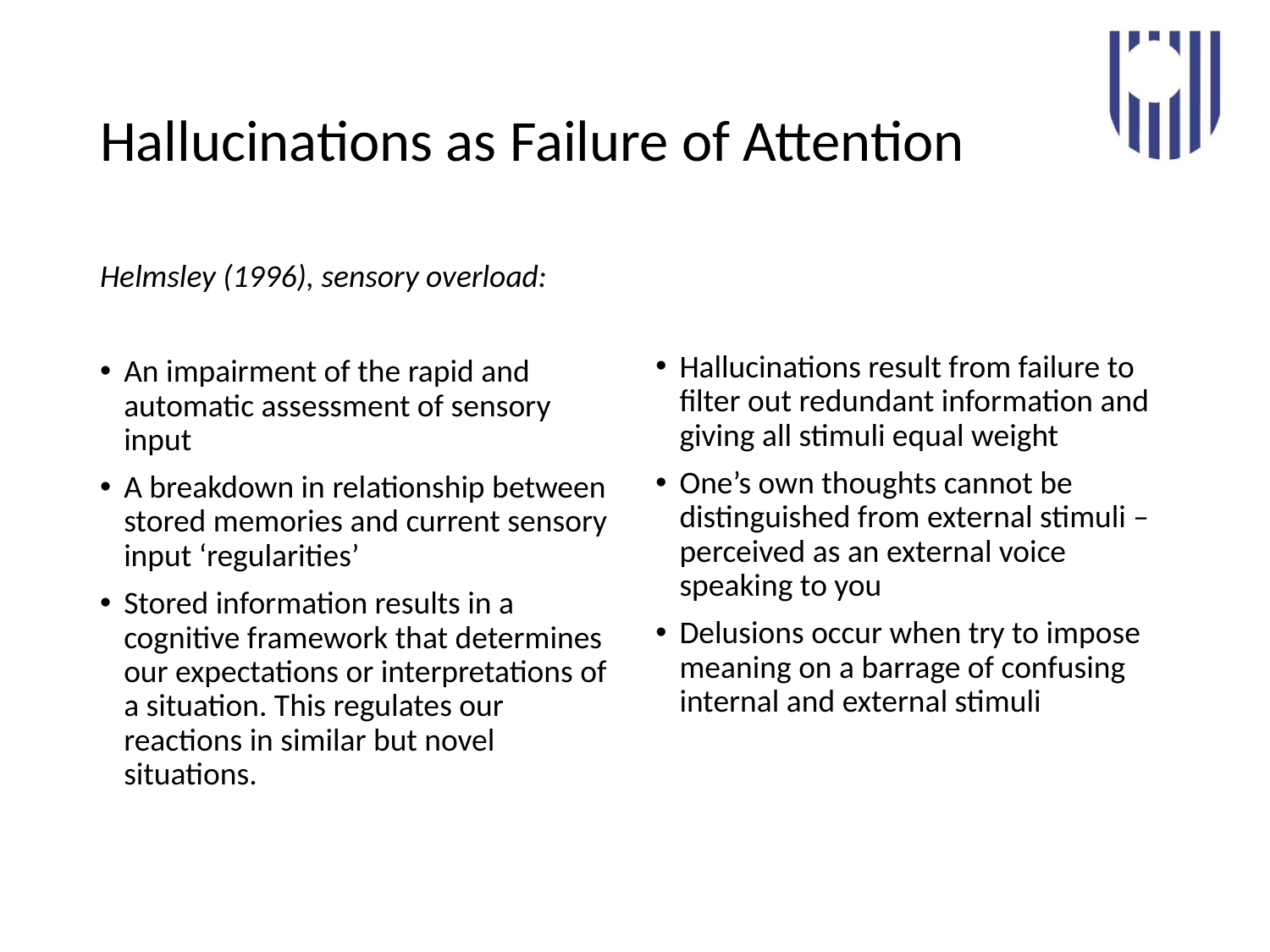

# Hallucinations as Failure of Attention
Helmsley (1996), sensory overload:

An impairment of the rapid and automatic assessment of sensory input
A breakdown in relationship between stored memories and current sensory input ‘regularities’
Stored information results in a cognitive framework that determines our expectations or interpretations of a situation. This regulates our reactions in similar but novel situations.

Hallucinations result from failure to filter out redundant information and giving all stimuli equal weight
One’s own thoughts cannot be distinguished from external stimuli – perceived as an external voice speaking to you
Delusions occur when try to impose meaning on a barrage of confusing internal and external stimuli